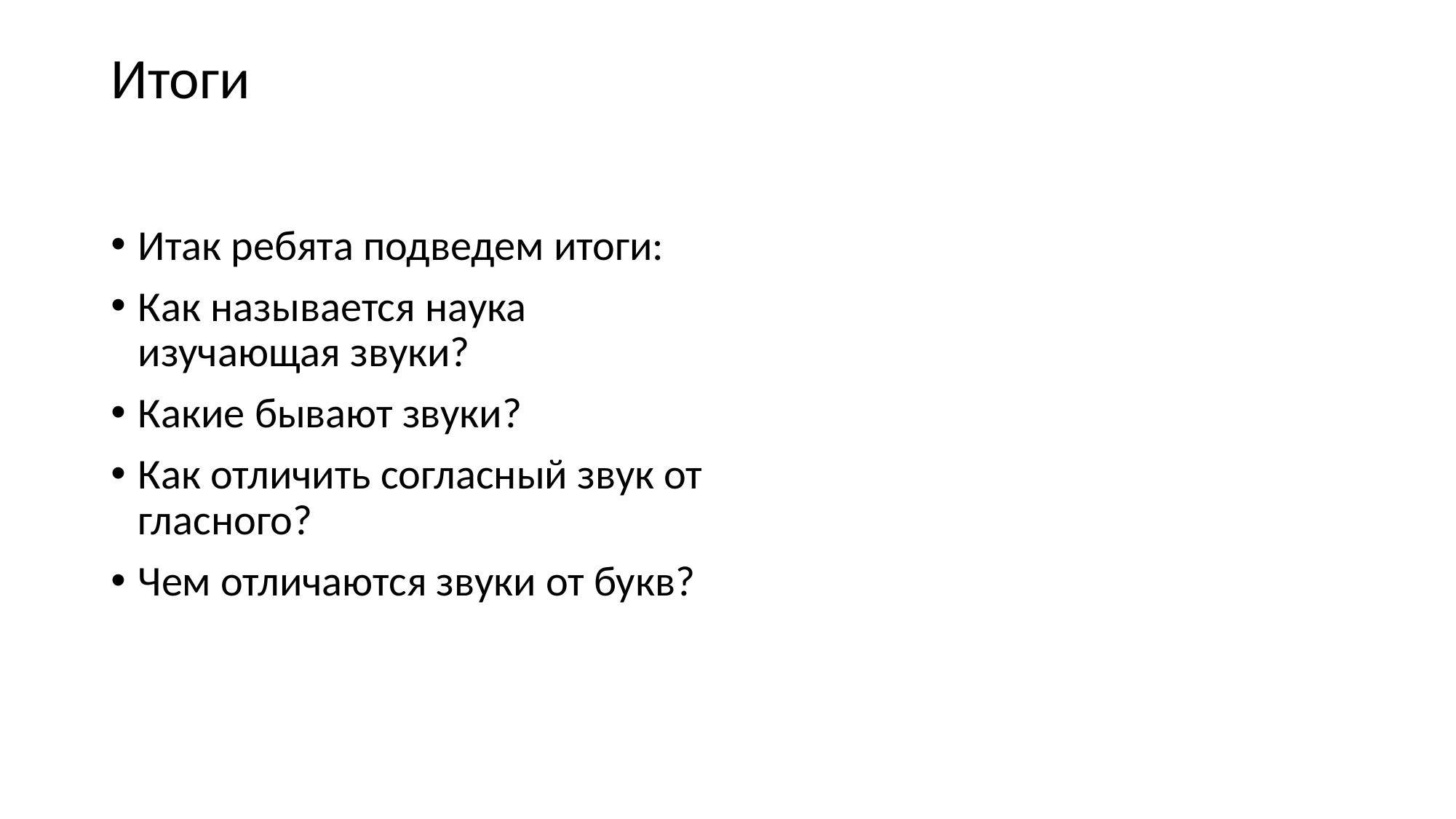

# Итоги
Итак ребята подведем итоги:
Как называется наука изучающая звуки?
Какие бывают звуки?
Как отличить согласный звук от гласного?
Чем отличаются звуки от букв?